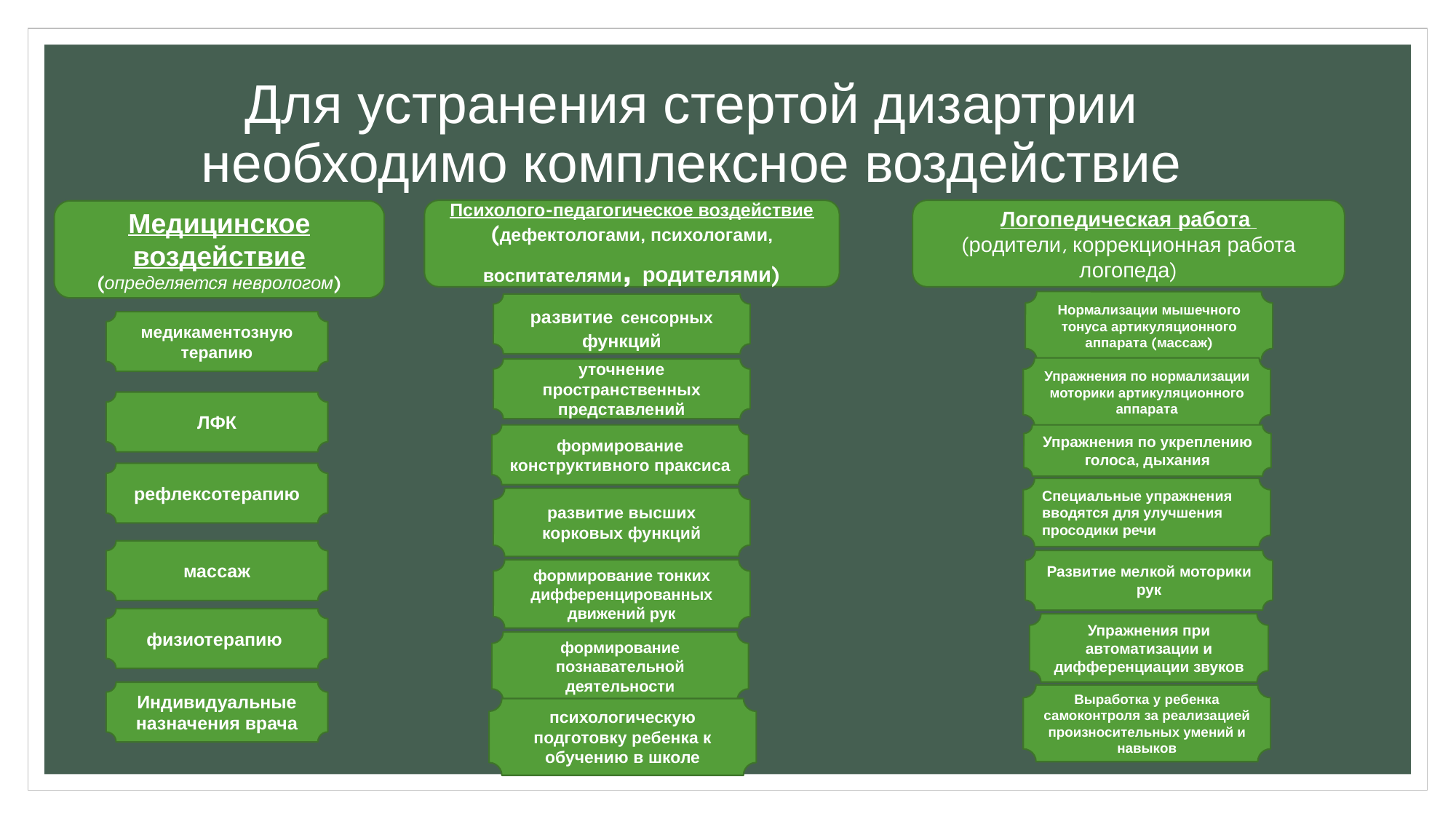

# Для устранения стертой дизартрии необходимо комплексное воздействие
Психолого-педагогическое воздействие
(дефектологами, психологами, воспитателями, родителями)
Логопедическая работа
(родители, коррекционная работа логопеда)
Медицинское воздействие
(определяется неврологом)
Нормализации мышечного тонуса артикуляционного аппарата (массаж)
развитие сенсорных функций
медикаментозную терапию
Упражнения по нормализации моторики артикуляционного аппарата
уточнение пространственных представлений
ЛФК
формирование конструктивного праксиса
Упражнения по укреплению голоса, дыхания
рефлексотерапию
Специальные упражнения вводятся для улучшения просодики речи
развитие высших корковых функций
массаж
Развитие мелкой моторики рук
формирование тонких дифференцированных движений рук
физиотерапию
Упражнения при автоматизации и дифференциации звуков
формирование познавательной деятельности
Индивидуальные назначения врача
Выработка у ребенка самоконтроля за реализацией произносительных умений и навыков
психологическую подготовку ребенка к обучению в школе